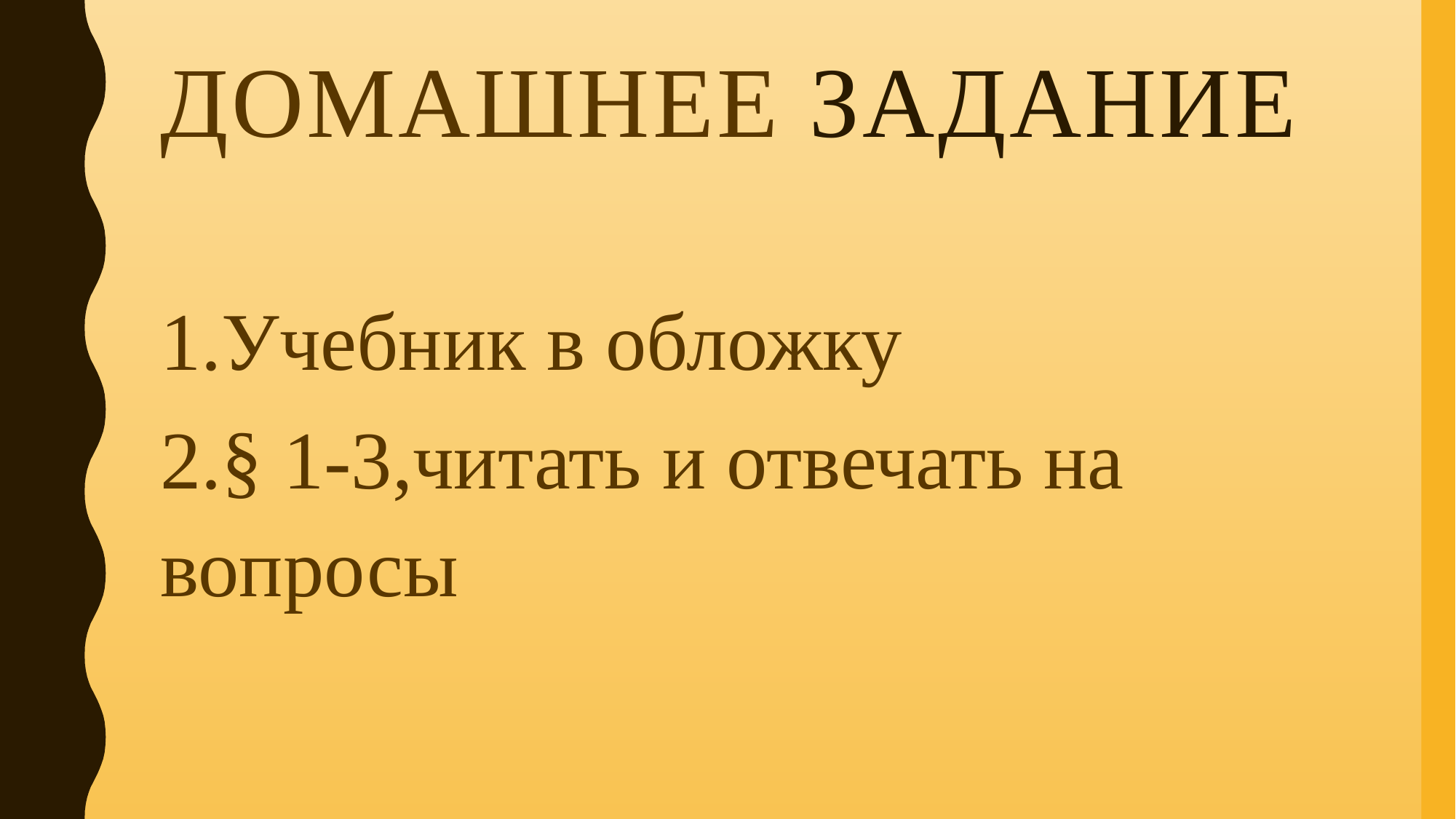

# Домашнее задание
1.Учебник в обложку
2.§ 1-3,читать и отвечать на вопросы